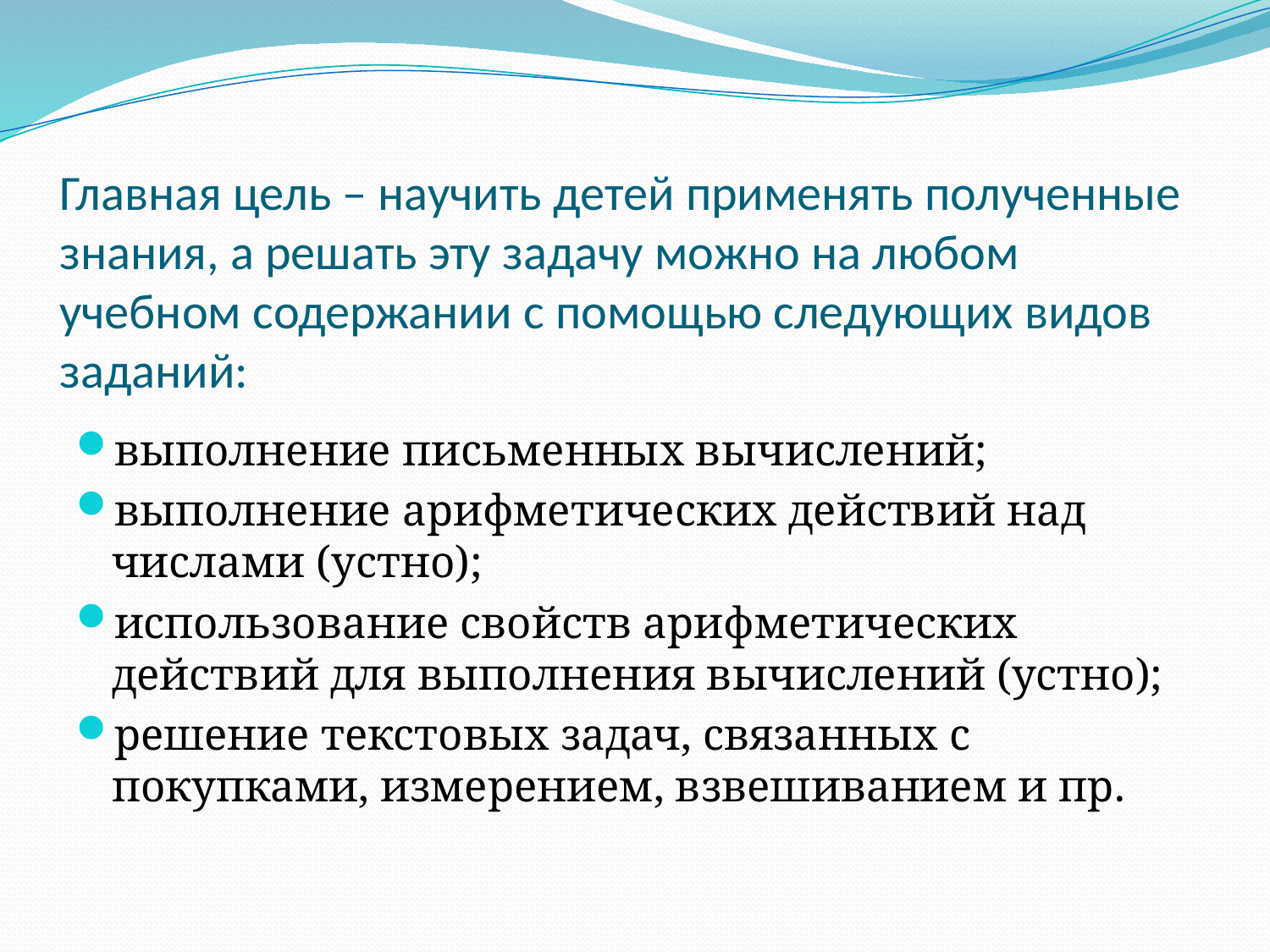

# Главная цель – научить детей применять полученные знания, а решать эту задачу можно на любом учебном содержании с помощью следующих видов заданий:
выполнение письменных вычислений;
выполнение арифметических действий над числами (устно);
использование свойств арифметических действий для выполнения вычислений (устно);
решение текстовых задач, связанных с покупками, измерением, взвешиванием и пр.